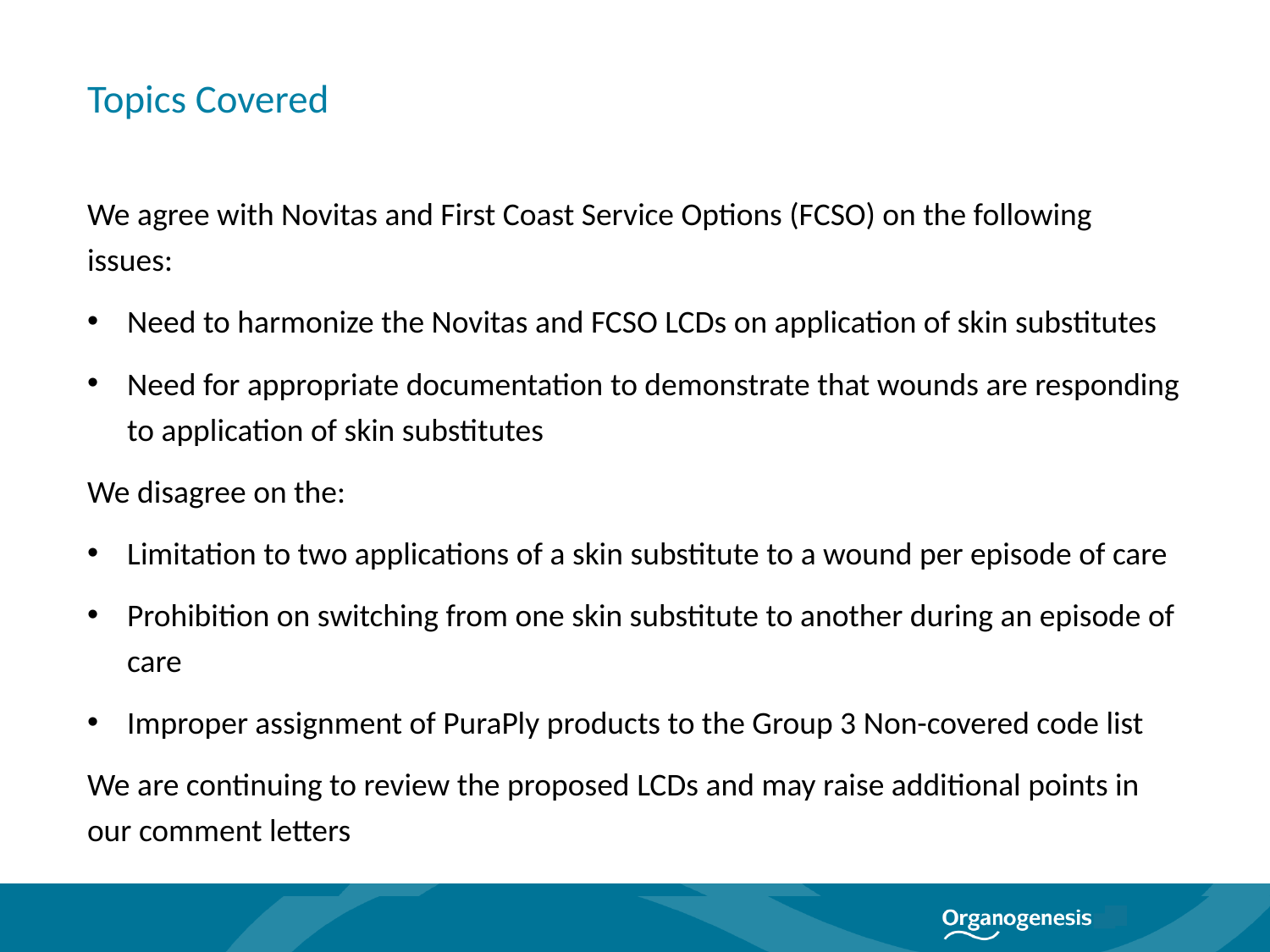

# Topics Covered
We agree with Novitas and First Coast Service Options (FCSO) on the following issues:
Need to harmonize the Novitas and FCSO LCDs on application of skin substitutes
Need for appropriate documentation to demonstrate that wounds are responding to application of skin substitutes
We disagree on the:
Limitation to two applications of a skin substitute to a wound per episode of care
Prohibition on switching from one skin substitute to another during an episode of care
Improper assignment of PuraPly products to the Group 3 Non-covered code list
We are continuing to review the proposed LCDs and may raise additional points in our comment letters